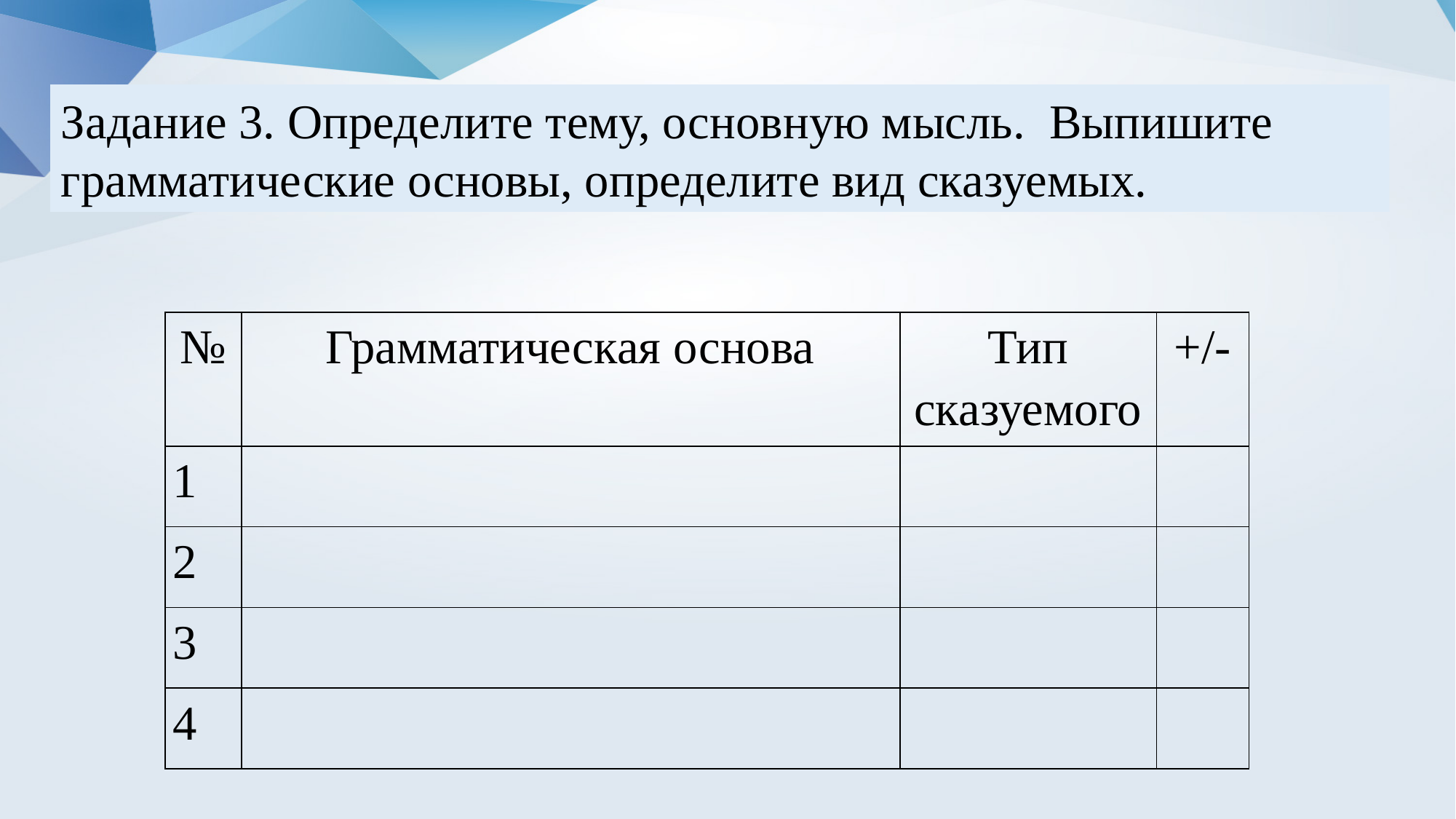

Задание 3. Определите тему, основную мысль.  Выпишите грамматические основы, определите вид сказуемых.
| № | Грамматическая основа | Тип сказуемого | +/- |
| --- | --- | --- | --- |
| 1 |  |  |  |
| 2 |  |  |  |
| 3 |  |  |  |
| 4 |  |  |  |